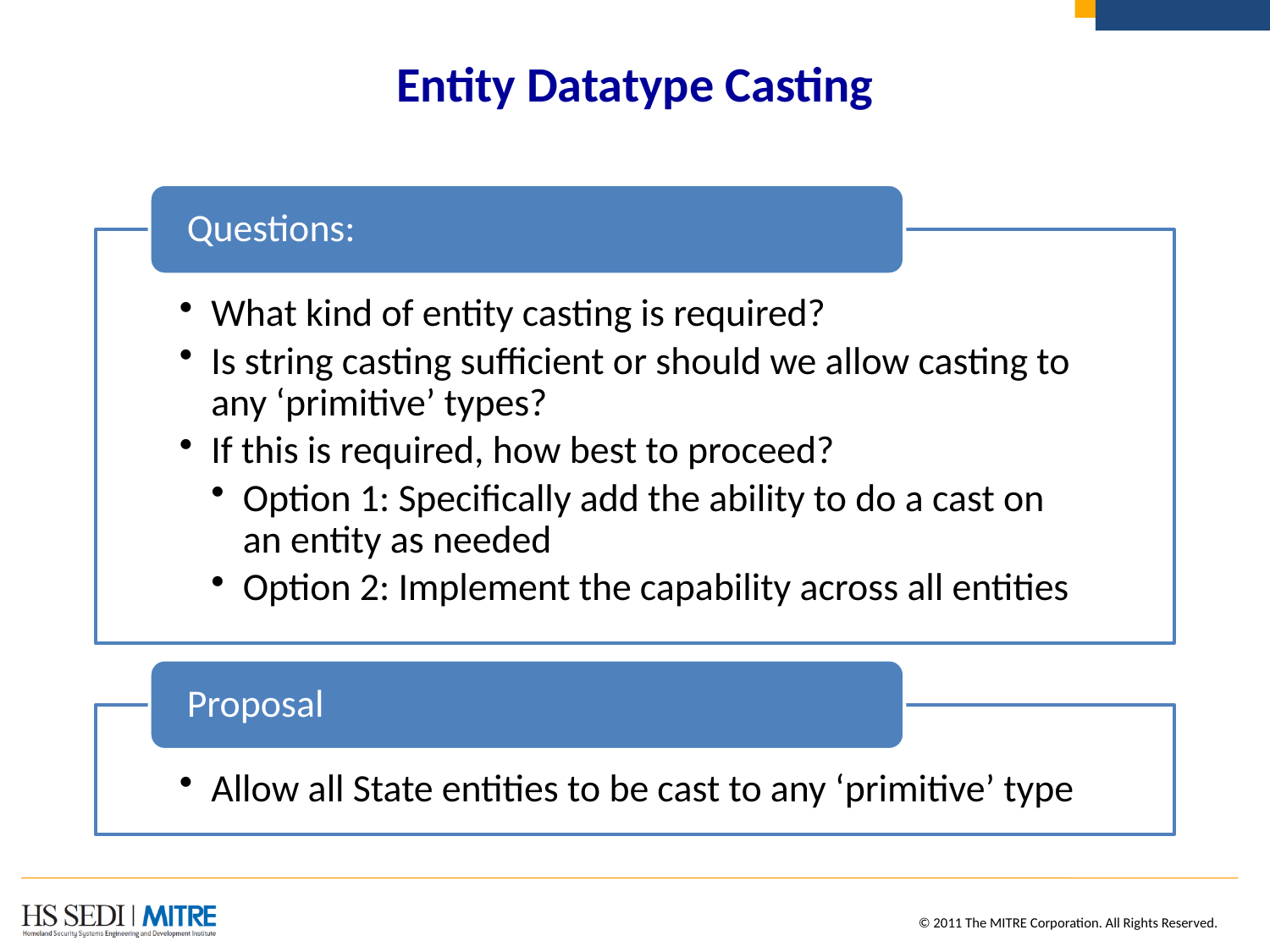

# Entity Datatype Casting
What kind of entity casting is required?
Is string casting sufficient or should we allow casting to any ‘primitive’ types?
If this is required, how best to proceed?
Option 1: Specifically add the ability to do a cast on an entity as needed
Option 2: Implement the capability across all entities
Questions:
Allow all State entities to be cast to any ‘primitive’ type
Proposal